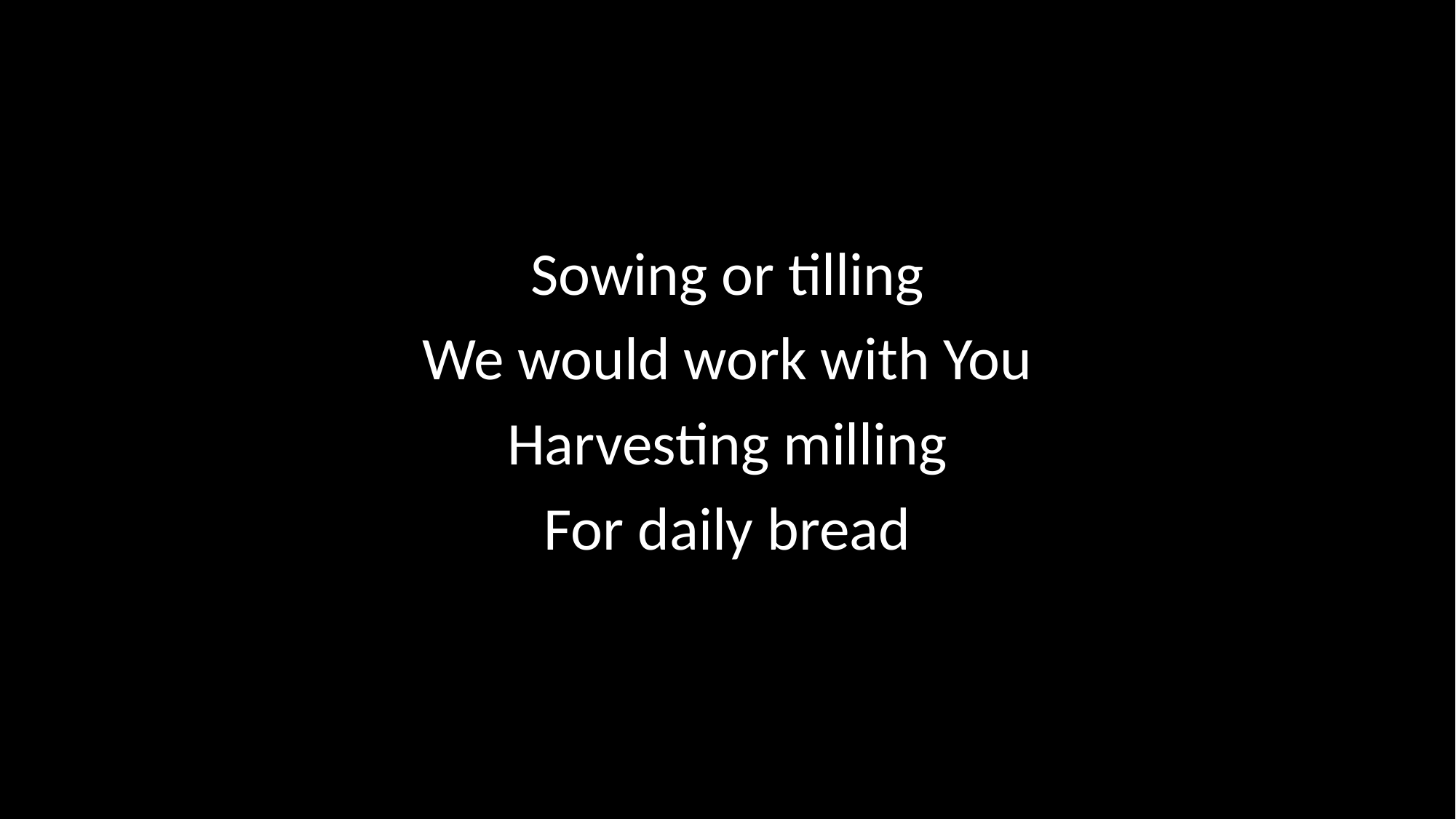

Sowing or tilling
We would work with You
Harvesting milling
For daily bread